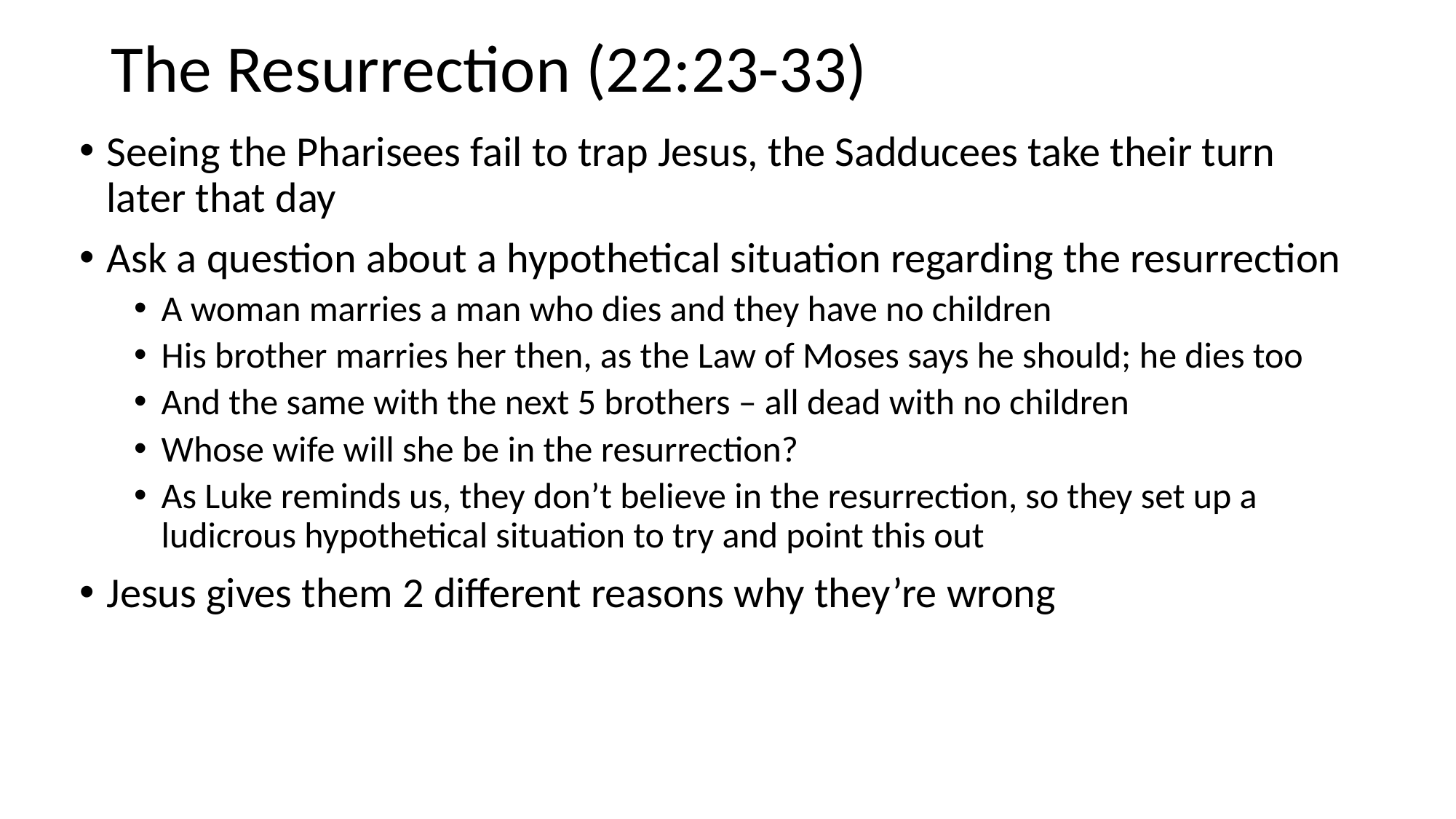

# The Resurrection (22:23-33)
Seeing the Pharisees fail to trap Jesus, the Sadducees take their turn later that day
Ask a question about a hypothetical situation regarding the resurrection
A woman marries a man who dies and they have no children
His brother marries her then, as the Law of Moses says he should; he dies too
And the same with the next 5 brothers – all dead with no children
Whose wife will she be in the resurrection?
As Luke reminds us, they don’t believe in the resurrection, so they set up a ludicrous hypothetical situation to try and point this out
Jesus gives them 2 different reasons why they’re wrong